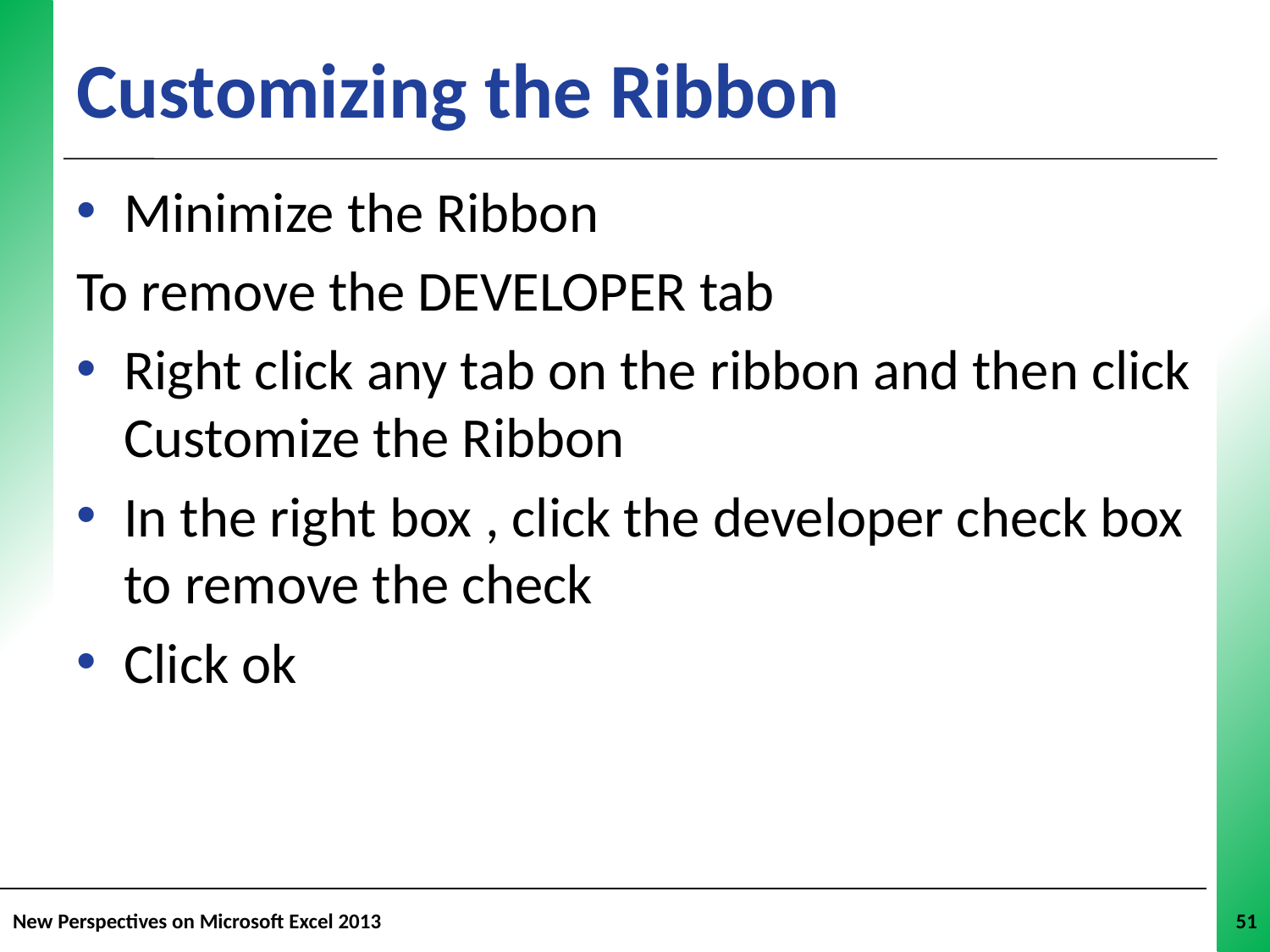

Customizing the Ribbon
Minimize the Ribbon
To remove the DEVELOPER tab
Right click any tab on the ribbon and then click Customize the Ribbon
In the right box , click the developer check box to remove the check
Click ok
New Perspectives on Microsoft Excel 2013
51